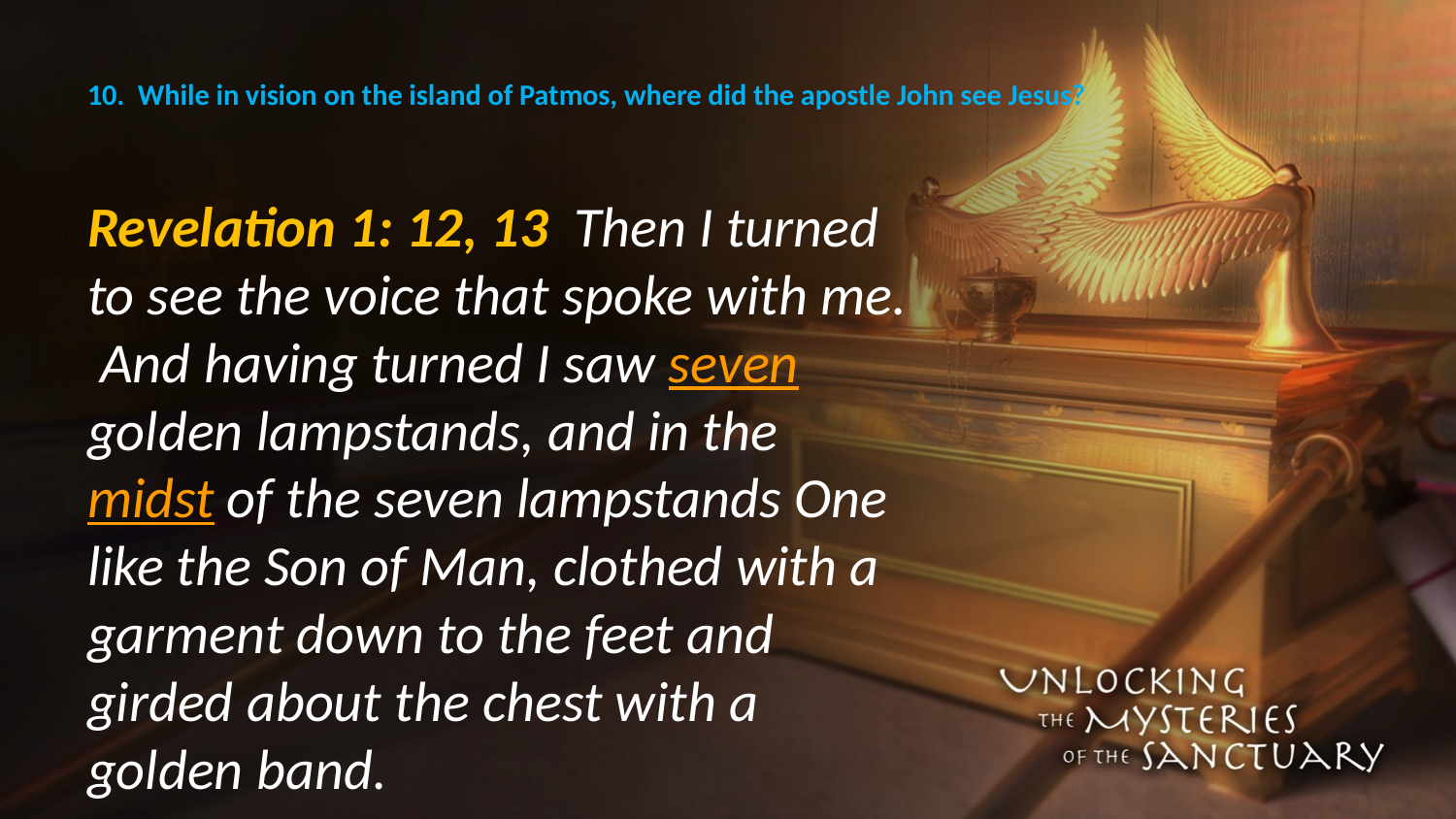

# 10.  While in vision on the island of Patmos, where did the apostle John see Jesus?
Revelation 1: 12, 13  Then I turned to see the voice that spoke with me.  And having turned I saw seven golden lampstands, and in the midst of the seven lampstands One like the Son of Man, clothed with a garment down to the feet and girded about the chest with a golden band.